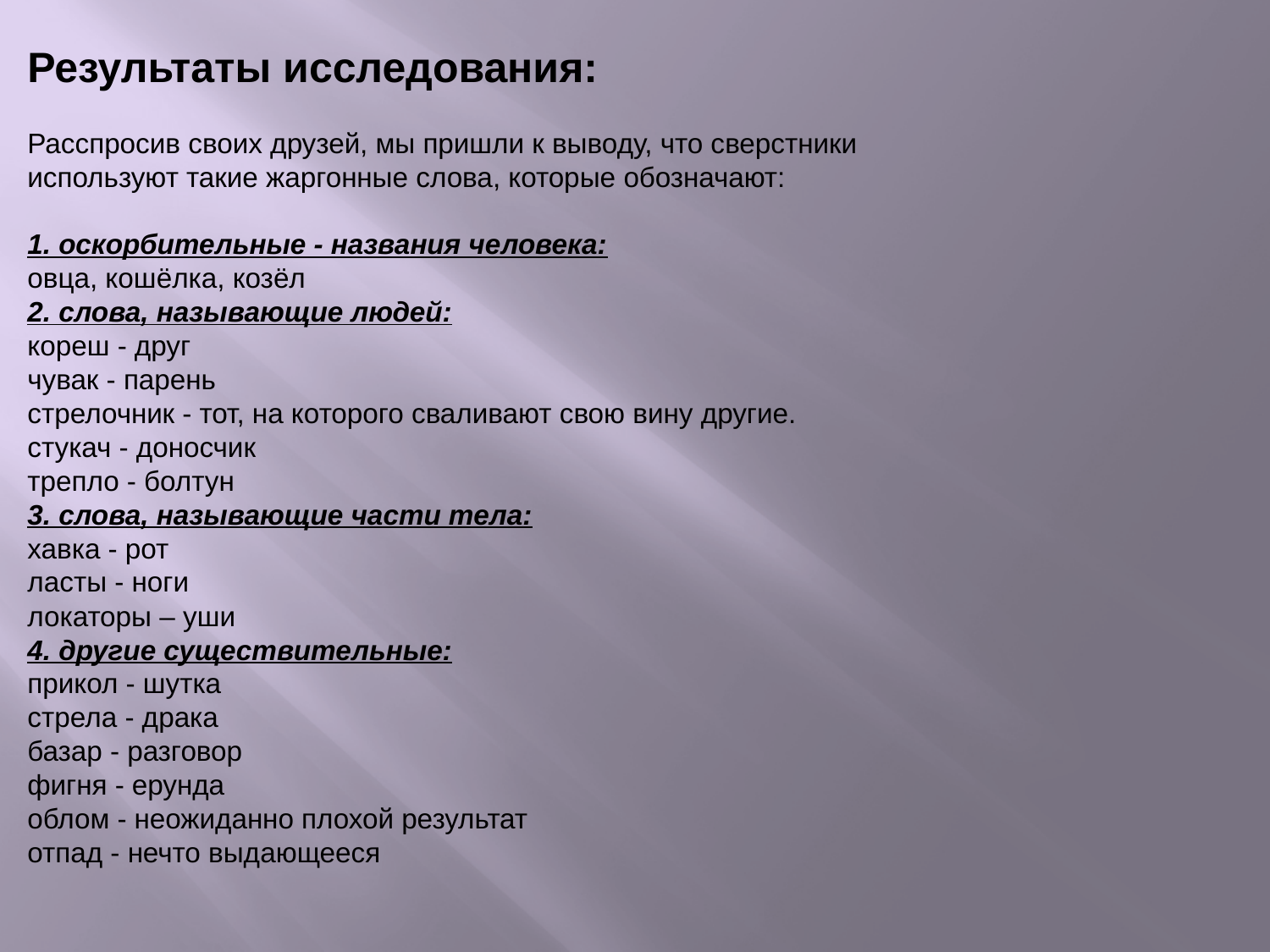

Результаты исследования:
Расспросив своих друзей, мы пришли к выводу, что сверстники используют такие жаргонные слова, которые обозначают:
1. оскорбительные - названия человека:
овца, кошёлка, козёл
2. слова, называющие людей:
кореш - друг
чувак - парень
стрелочник - тот, на которого сваливают свою вину другие.
стукач - доносчик
трепло - болтун
3. слова, называющие части тела:
хавка - рот
ласты - ноги
локаторы – уши
4. другие существительные:
прикол - шутка
стрела - драка
базар - разговор
фигня - ерунда
облом - неожиданно плохой результат
отпад - нечто выдающееся